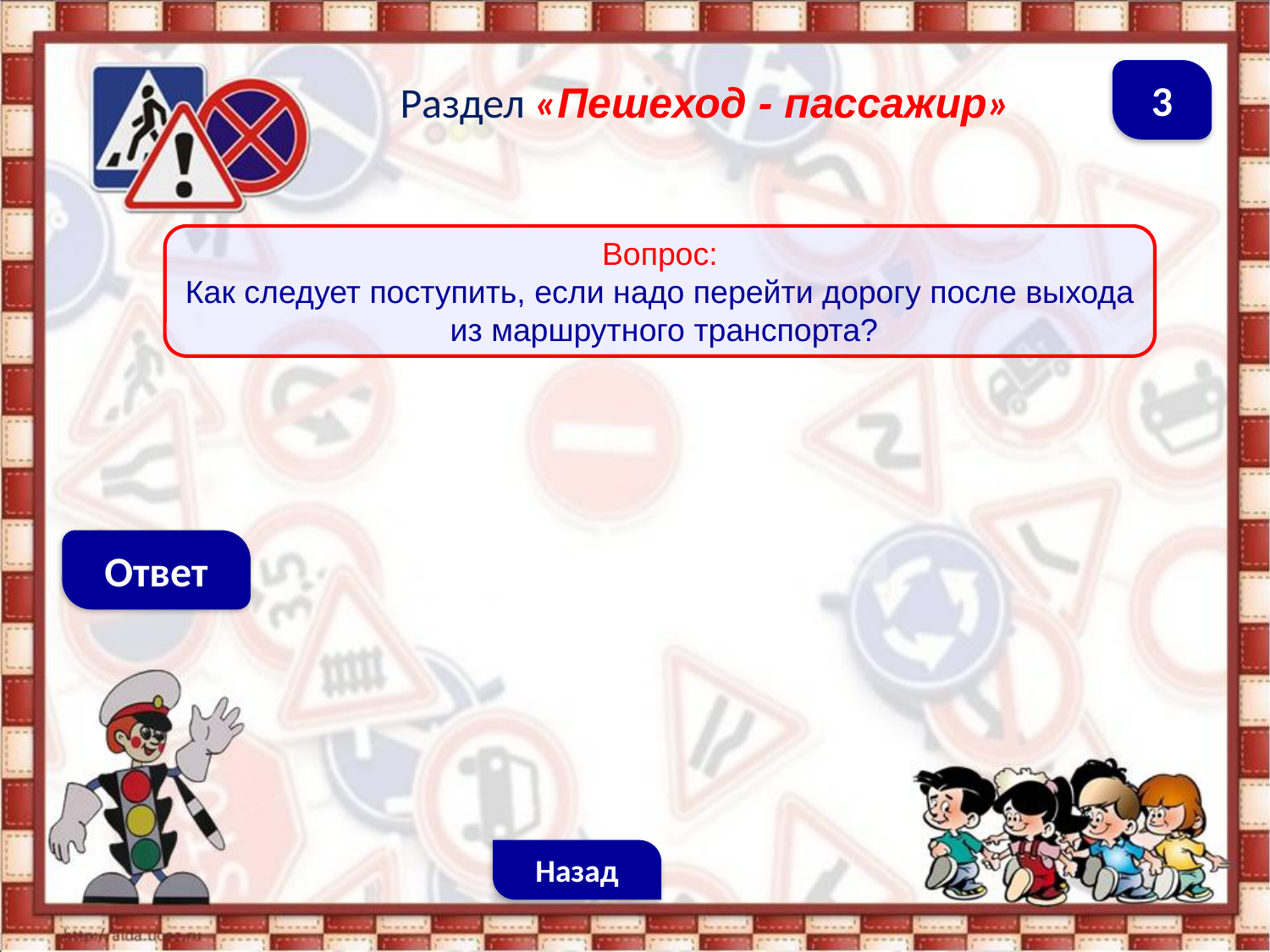

Раздел «Пешеход - пассажир»
3
Вопрос:
Как следует поступить, если надо перейти дорогу после выхода
 из маршрутного транспорта?

Ответ
Назад